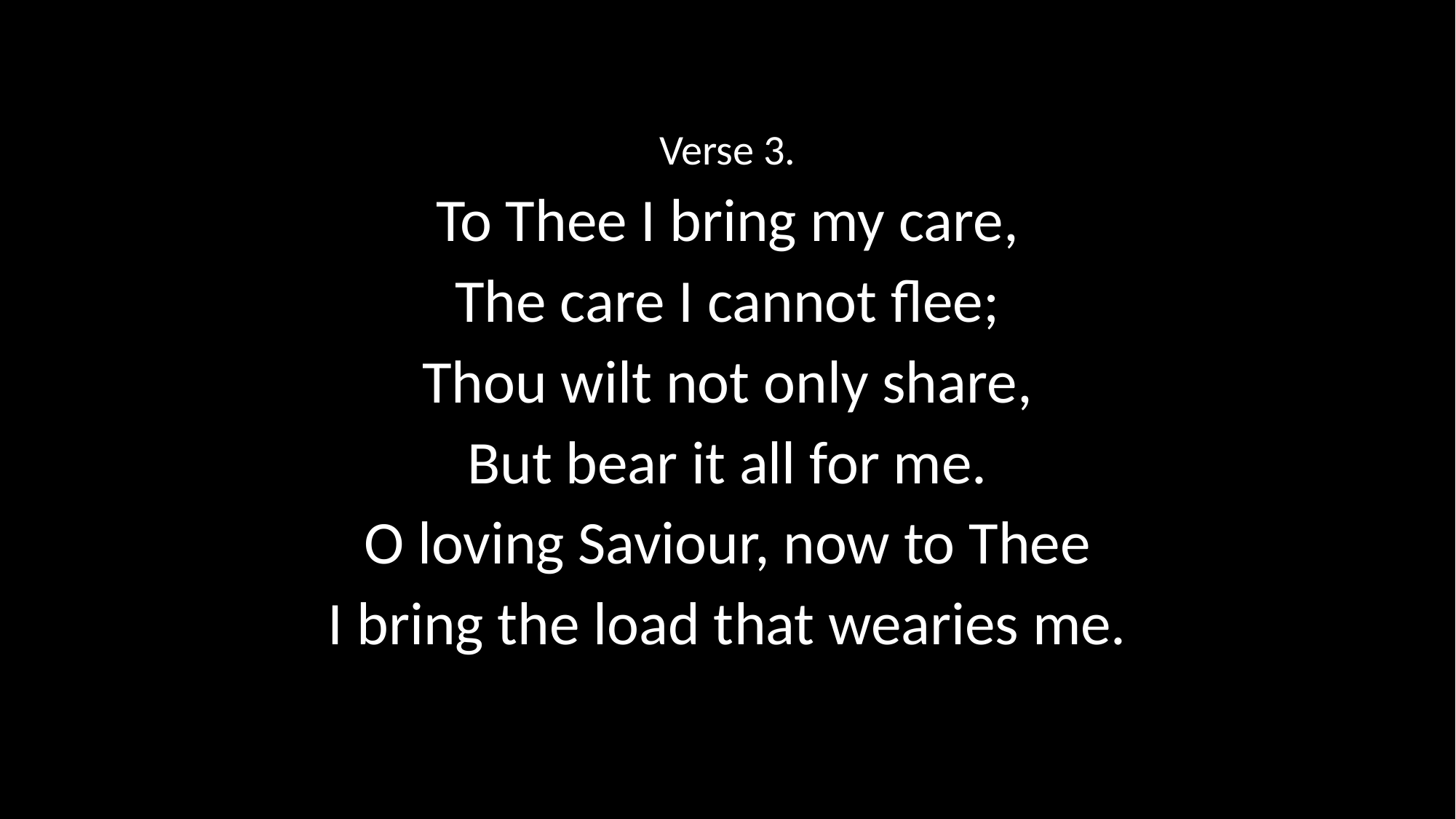

Verse 3.
To Thee I bring my care,
The care I cannot flee;
Thou wilt not only share,
But bear it all for me.
O loving Saviour, now to Thee
I bring the load that wearies me.